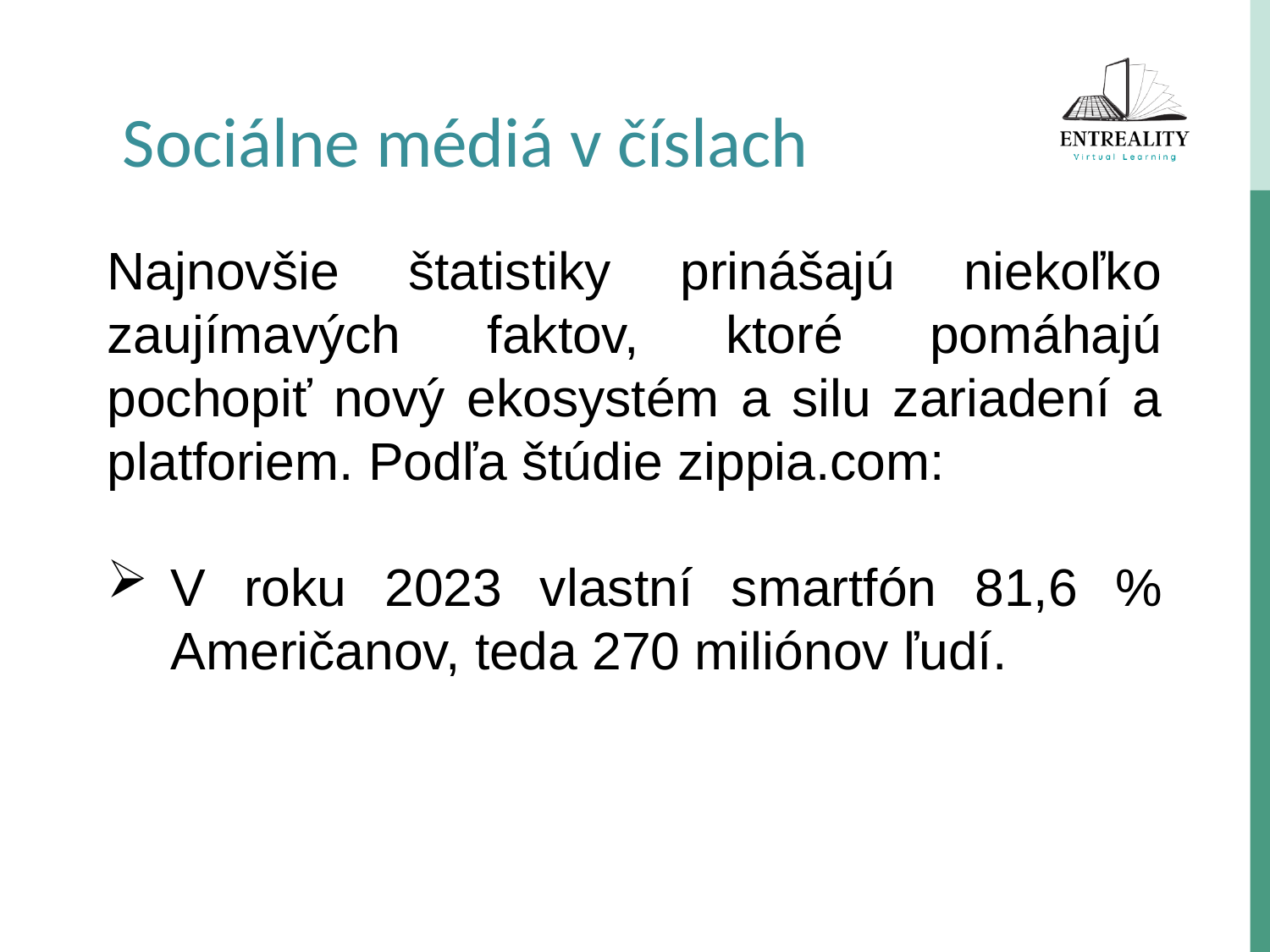

Sociálne médiá v číslach

Najnovšie štatistiky prinášajú niekoľko zaujímavých faktov, ktoré pomáhajú pochopiť nový ekosystém a silu zariadení a platforiem. Podľa štúdie zippia.com:

V roku 2023 vlastní smartfón 81,6 % Američanov, teda 270 miliónov ľudí.